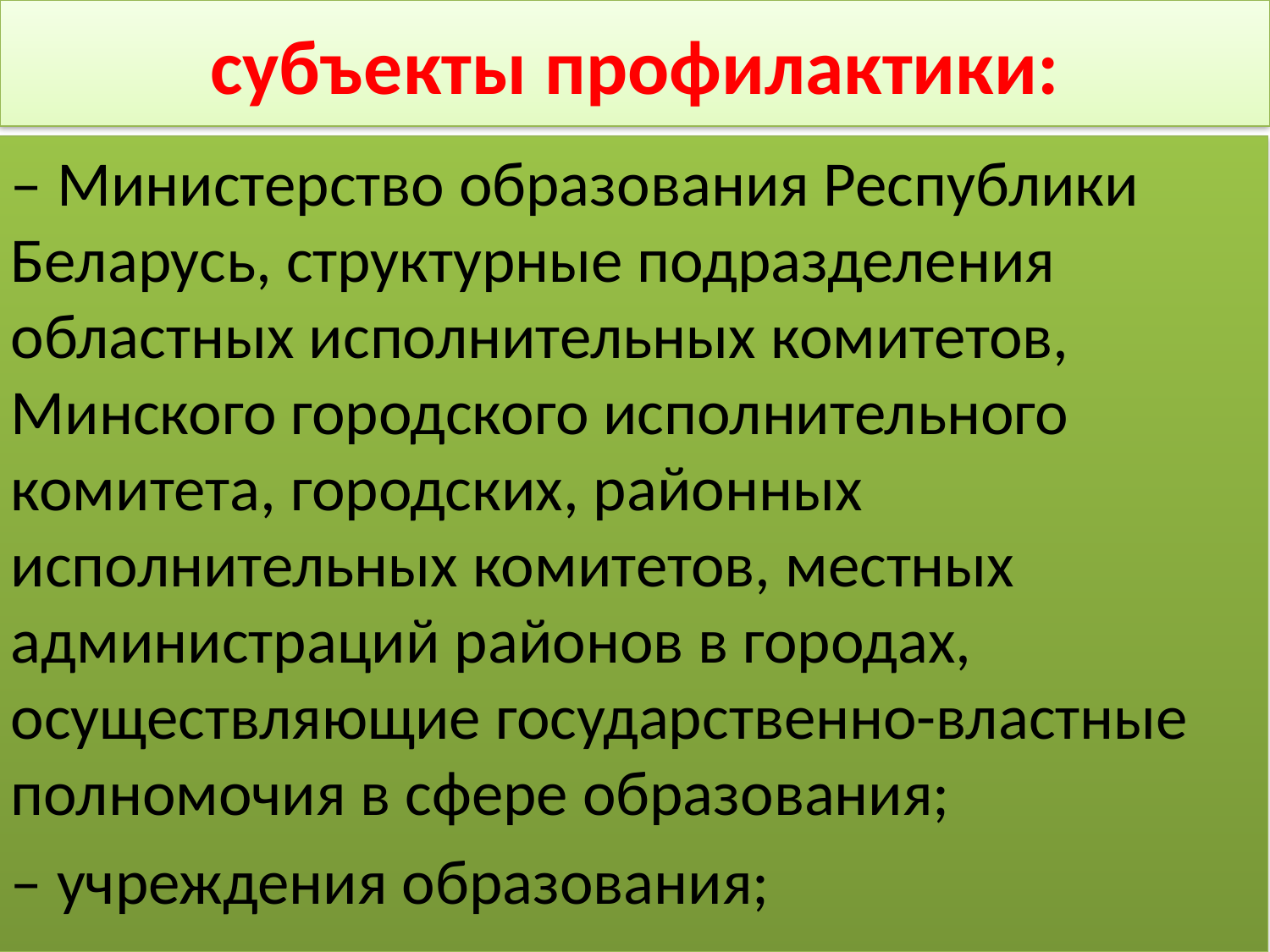

# субъекты профилактики:
– Министерство образования Республики Беларусь, структурные подразделения областных исполнительных комитетов, Минского городского исполнительного комитета, городских, районных исполнительных комитетов, местных администраций районов в городах, осуществляющие государственно-властные полномочия в сфере образования;
– учреждения образования;
7